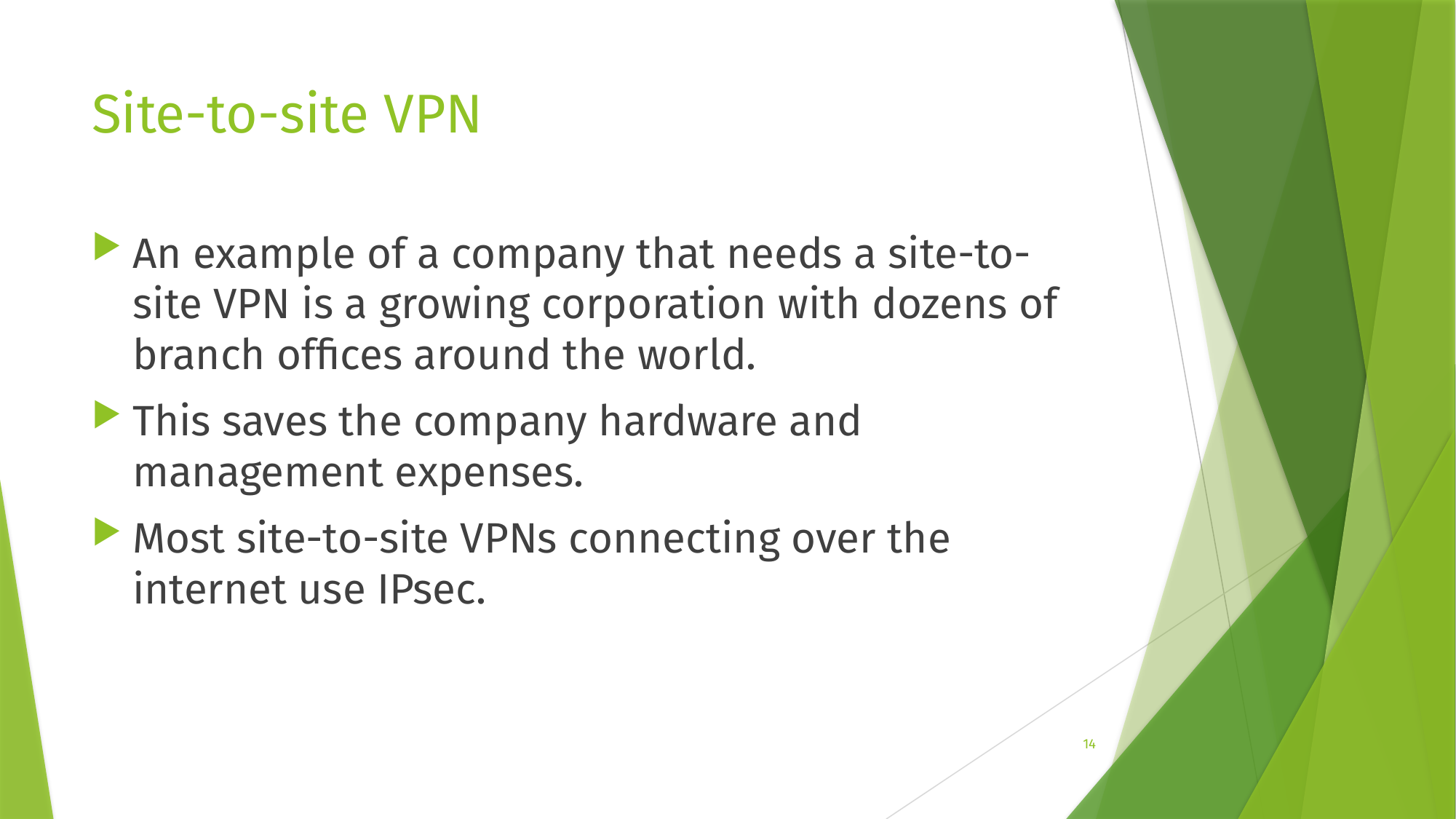

# Site-to-site VPN

An example of a company that needs a site-to-site VPN is a growing corporation with dozens of branch offices around the world.
This saves the company hardware and management expenses.
Most site-to-site VPNs connecting over the internet use IPsec.

14